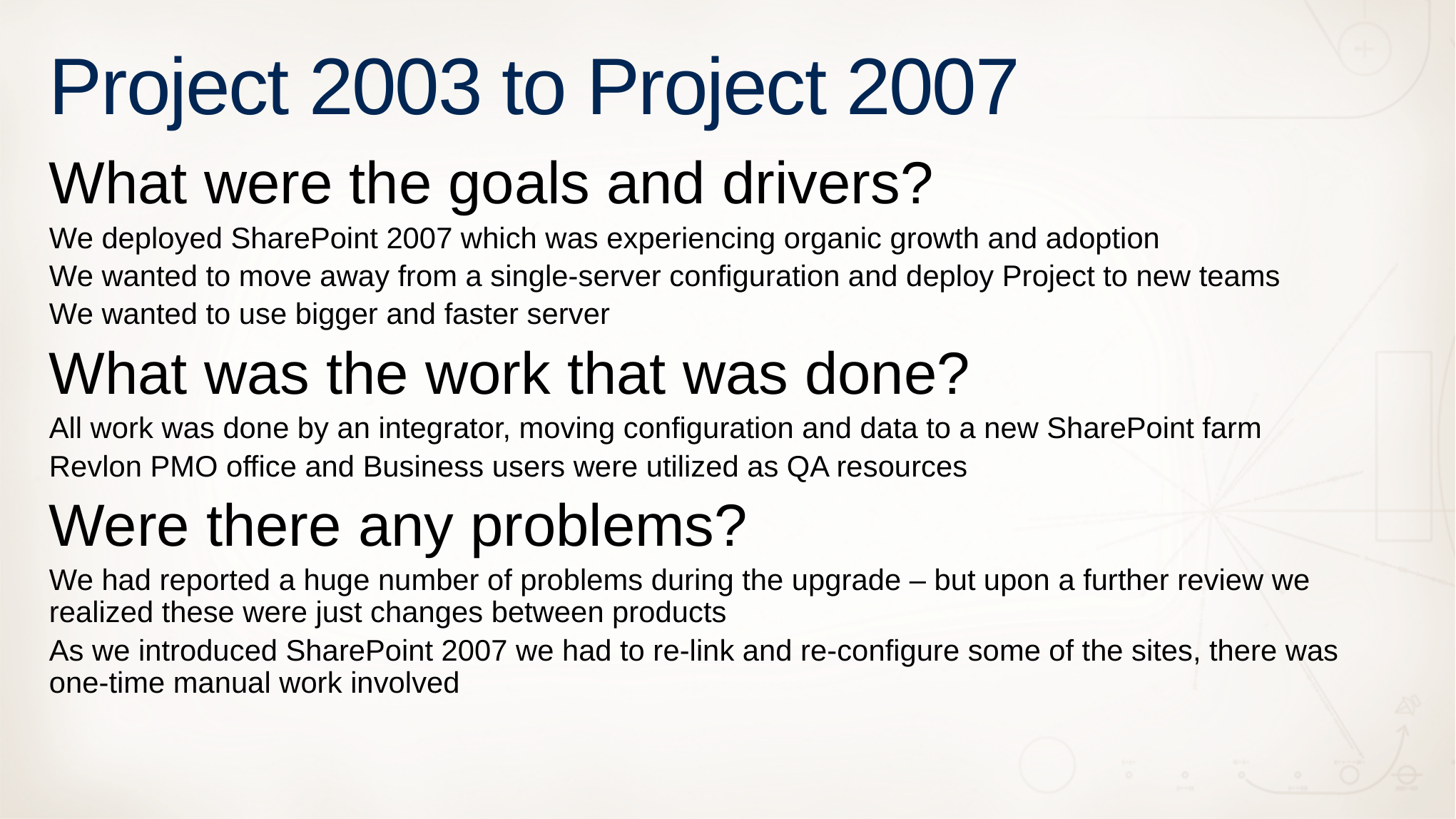

# Project 2003 to Project 2007
What were the goals and drivers?
We deployed SharePoint 2007 which was experiencing organic growth and adoption
We wanted to move away from a single-server configuration and deploy Project to new teams
We wanted to use bigger and faster server
What was the work that was done?
All work was done by an integrator, moving configuration and data to a new SharePoint farm
Revlon PMO office and Business users were utilized as QA resources
Were there any problems?
We had reported a huge number of problems during the upgrade – but upon a further review we realized these were just changes between products
As we introduced SharePoint 2007 we had to re-link and re-configure some of the sites, there was one-time manual work involved